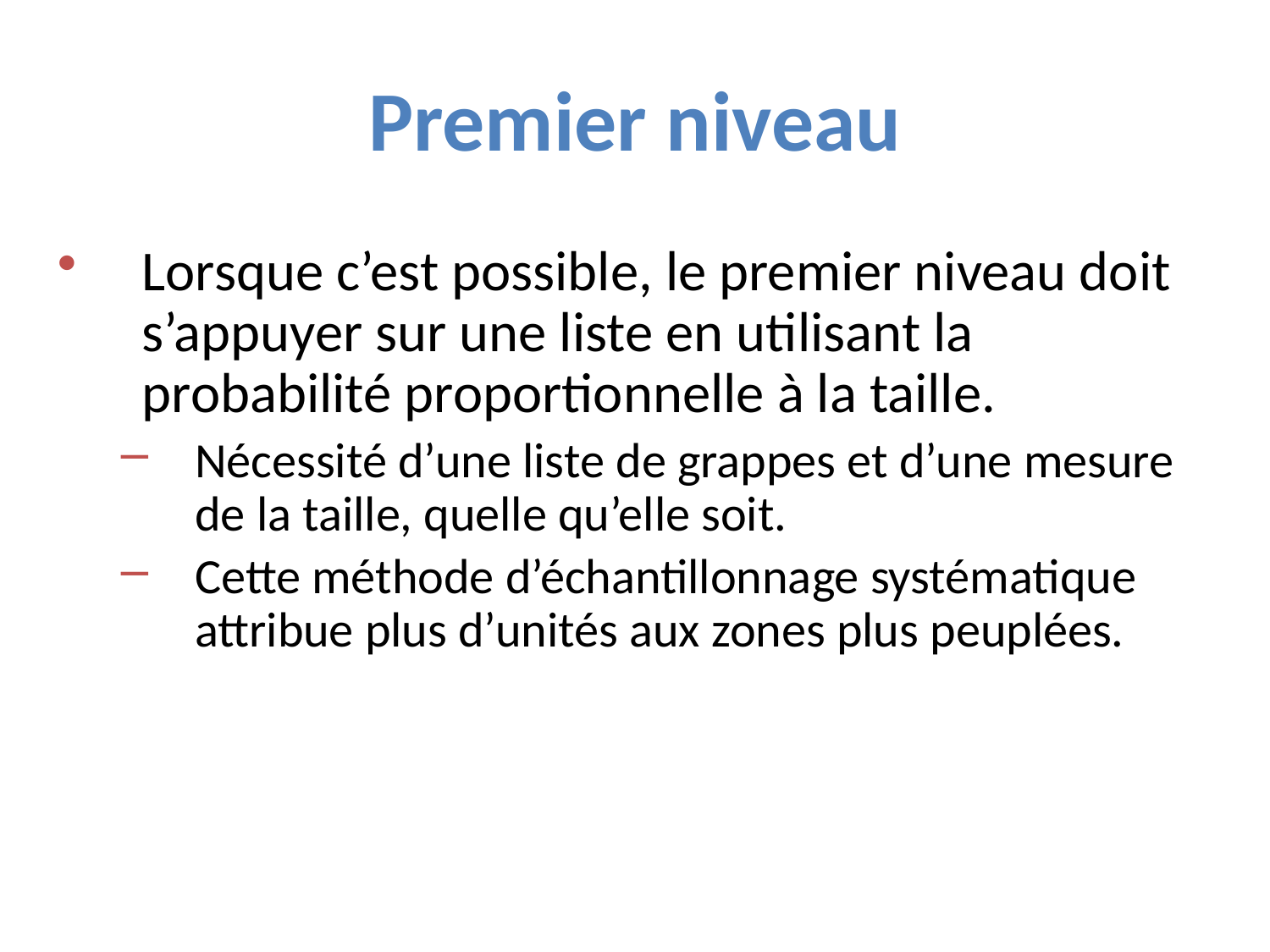

Premier niveau
Lorsque c’est possible, le premier niveau doit s’appuyer sur une liste en utilisant la probabilité proportionnelle à la taille.
Nécessité d’une liste de grappes et d’une mesure de la taille, quelle qu’elle soit.
Cette méthode d’échantillonnage systématique attribue plus d’unités aux zones plus peuplées.